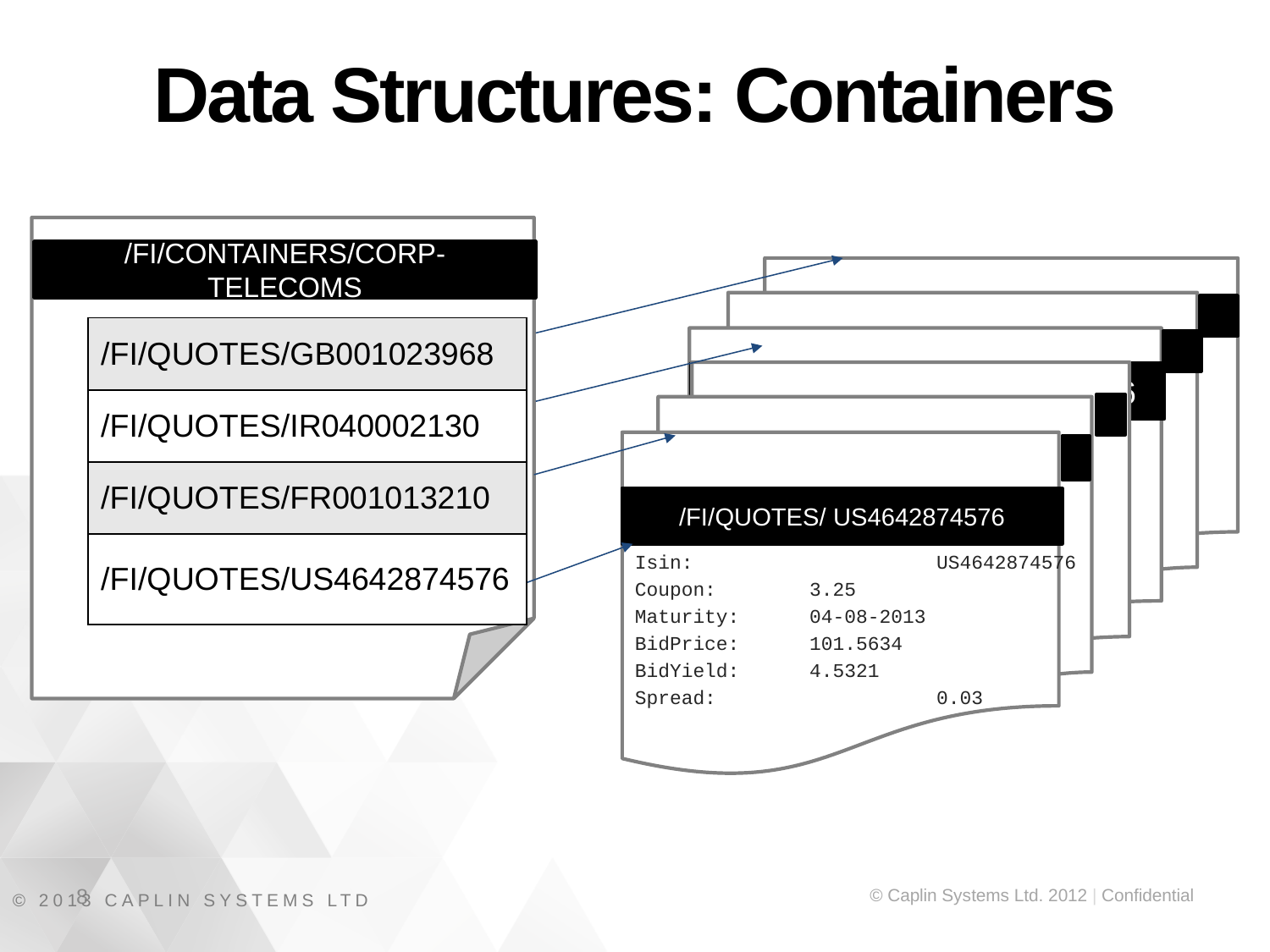

Data Structures: Containers

/FI/CONTAINERS/CORP-TELECOMS

| /FI/QUOTES/GB001023968 |
| --- |
| /FI/QUOTES/IR040002130 |
| /FI/QUOTES/FR001013210 |
| /FI/QUOTES/US4642874576 |

/FI/QUOTES/ US4642874576

/FI/QUOTES/ US4642874576
Isin: 		US4642874576
Coupon: 	3.25
Maturity:	04-08-2013
BidPrice:	101.5634
BidYield:	4.5321
Spread:		0.03

8
© 2013 CAPLIN SYSTEMS LTD